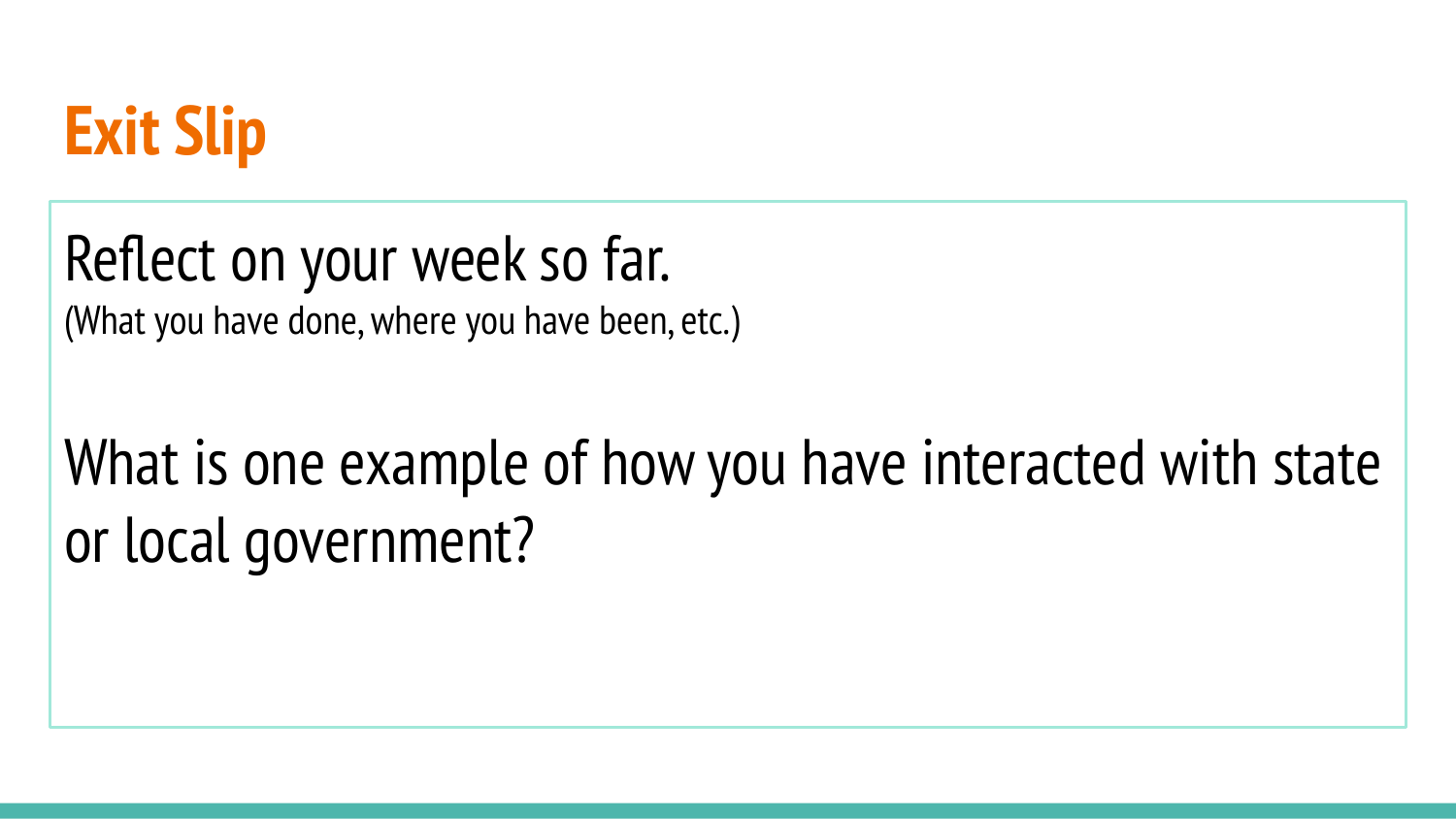

# Exit Slip
Reflect on your week so far.
(What you have done, where you have been, etc.)

What is one example of how you have interacted with state or local government?